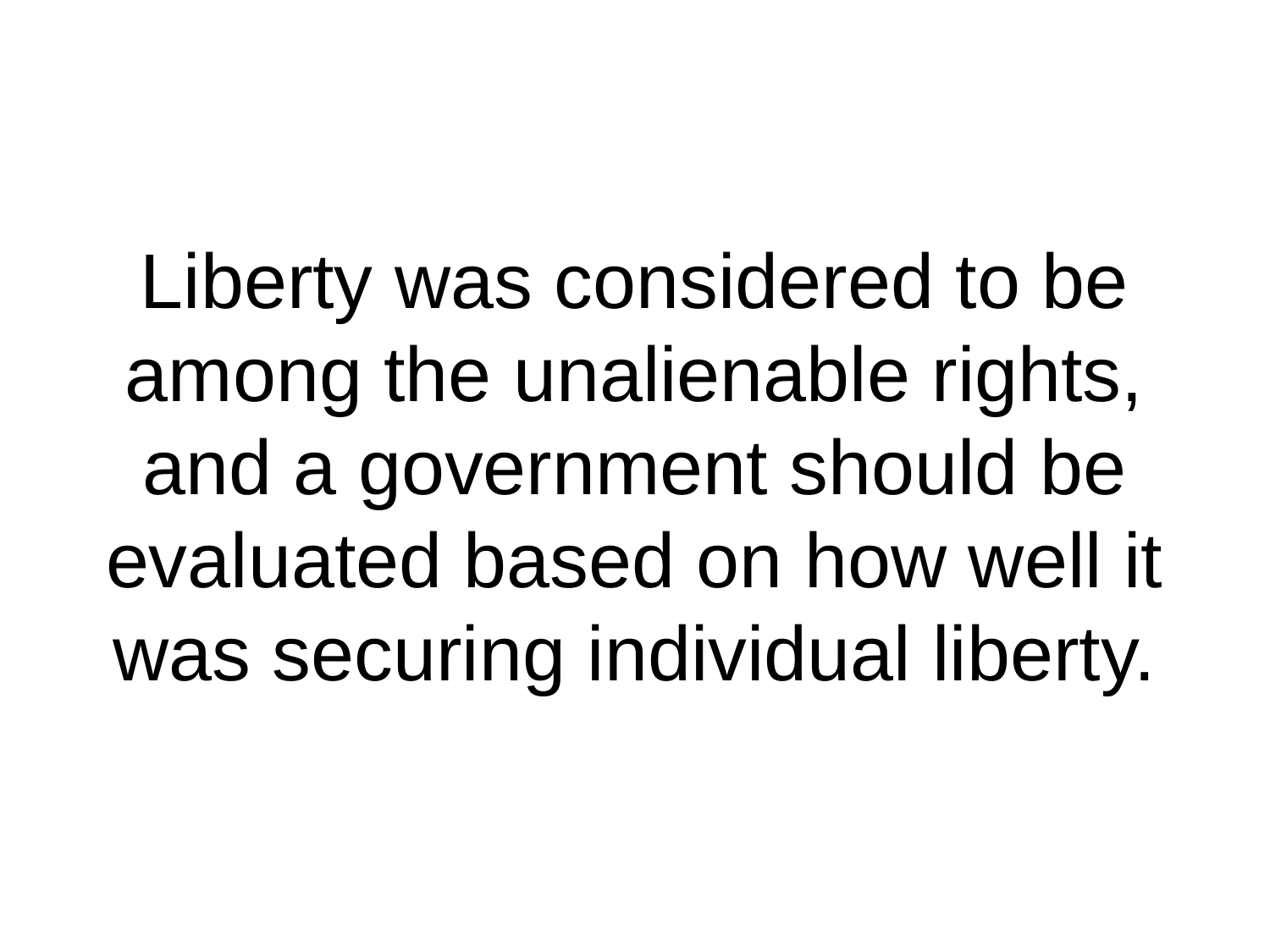

# Liberty was considered to be among the unalienable rights, and a government should be evaluated based on how well it was securing individual liberty.